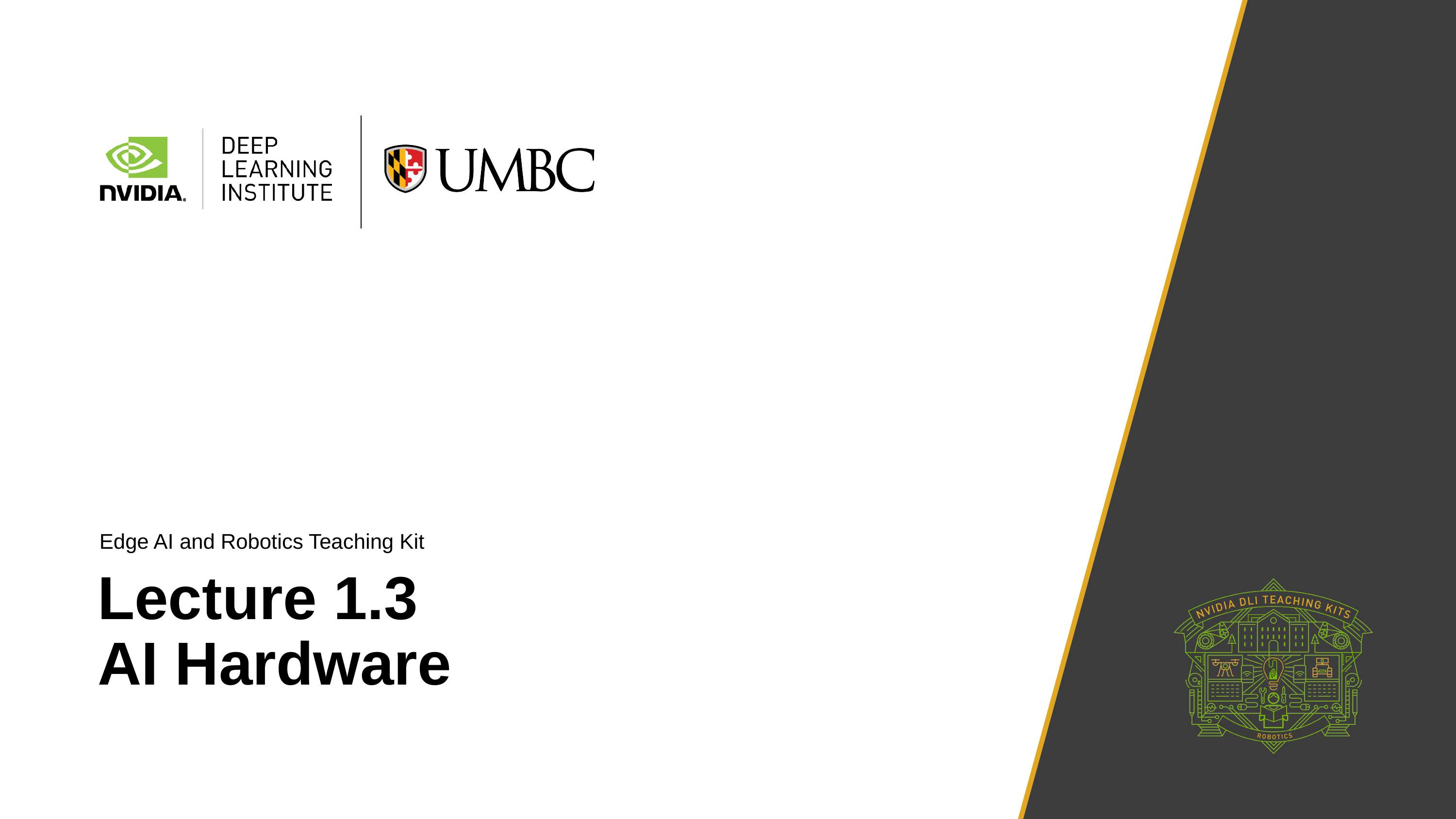

Edge AI and Robotics Teaching Kit
# Lecture 1.3 AI Hardware